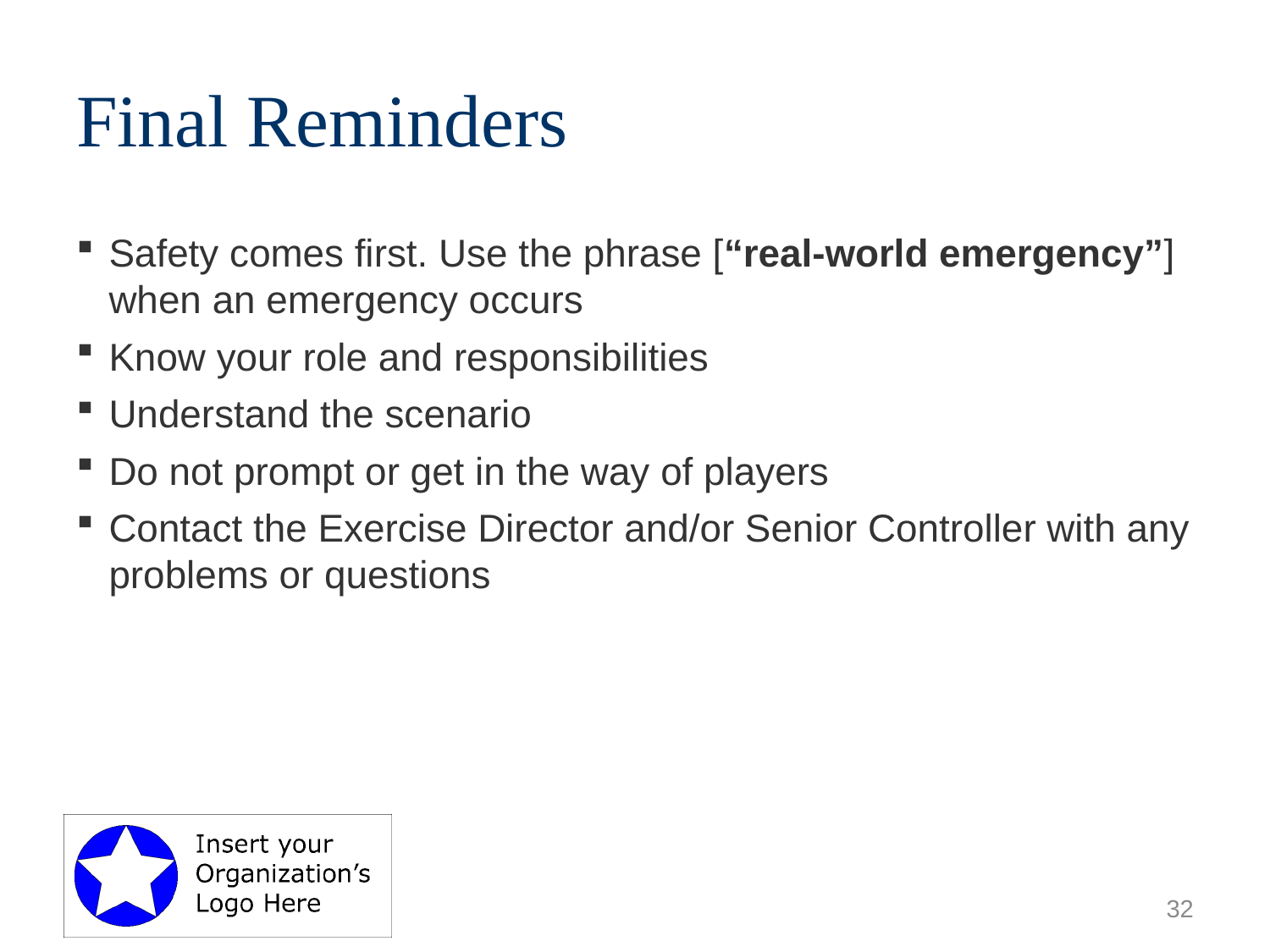

# Final Reminders
Safety comes first. Use the phrase [“real-world emergency”] when an emergency occurs
Know your role and responsibilities
Understand the scenario
Do not prompt or get in the way of players
Contact the Exercise Director and/or Senior Controller with any problems or questions
32